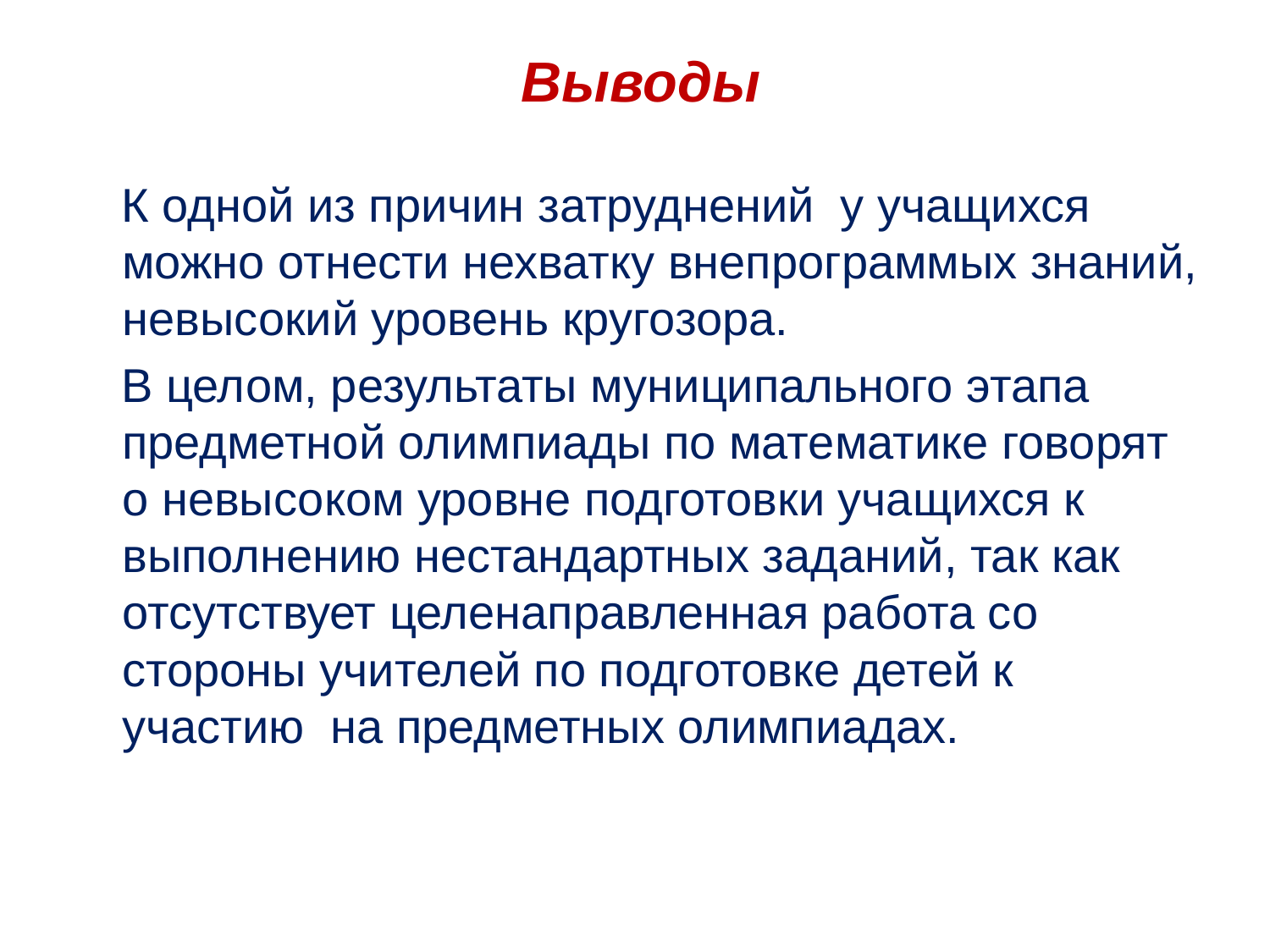

# Выводы
           К одной из причин затруднений  у учащихся можно отнести нехватку внепрограммых знаний, невысокий уровень кругозора.
   В целом, результаты муниципального этапа предметной олимпиады по математике говорят о невысоком уровне подготовки учащихся к выполнению нестандартных заданий, так как отсутствует целенаправленная работа со стороны учителей по подготовке детей к участию  на предметных олимпиадах.